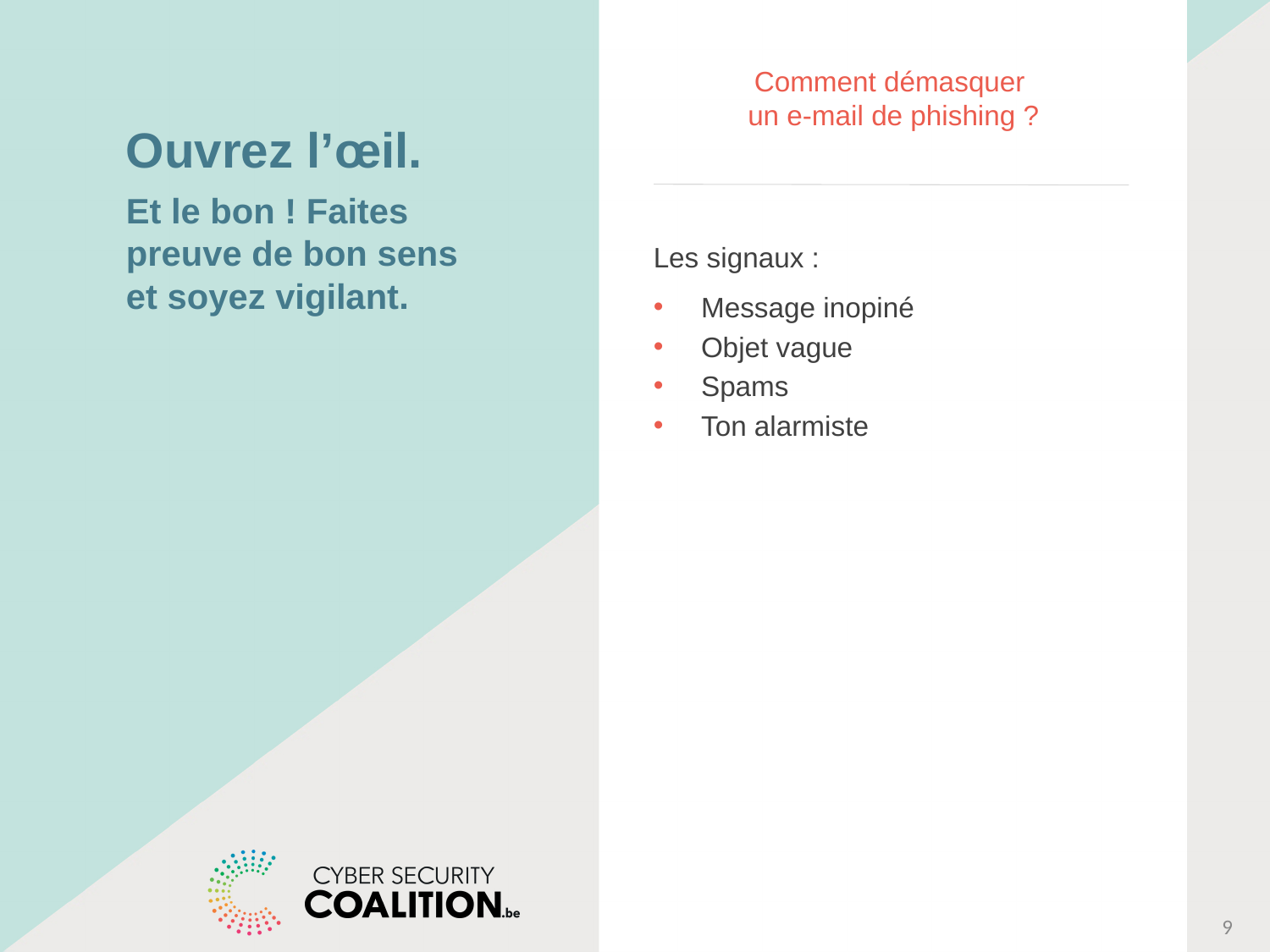

# Comment démasquer un e-mail de phishing ?
Ouvrez l’œil.
Et le bon ! Faites preuve de bon sens et soyez vigilant.
Les signaux :
Message inopiné
Objet vague
Spams
Ton alarmiste
9